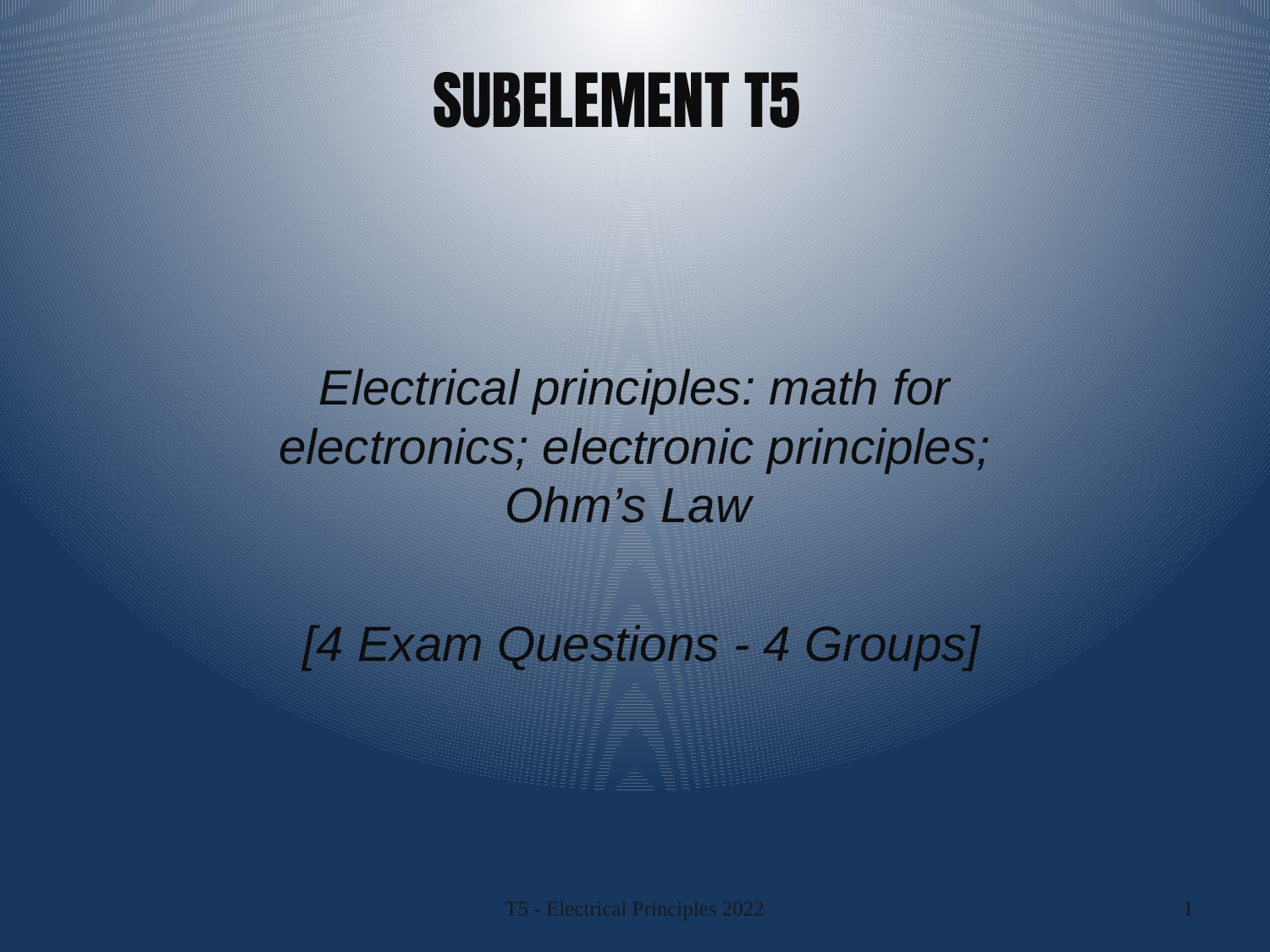

# SUBELEMENT T5
Electrical principles: math for electronics; electronic principles; Ohm’s Law

 [4 Exam Questions - 4 Groups]
T5 - Electrical Principles 2022
1